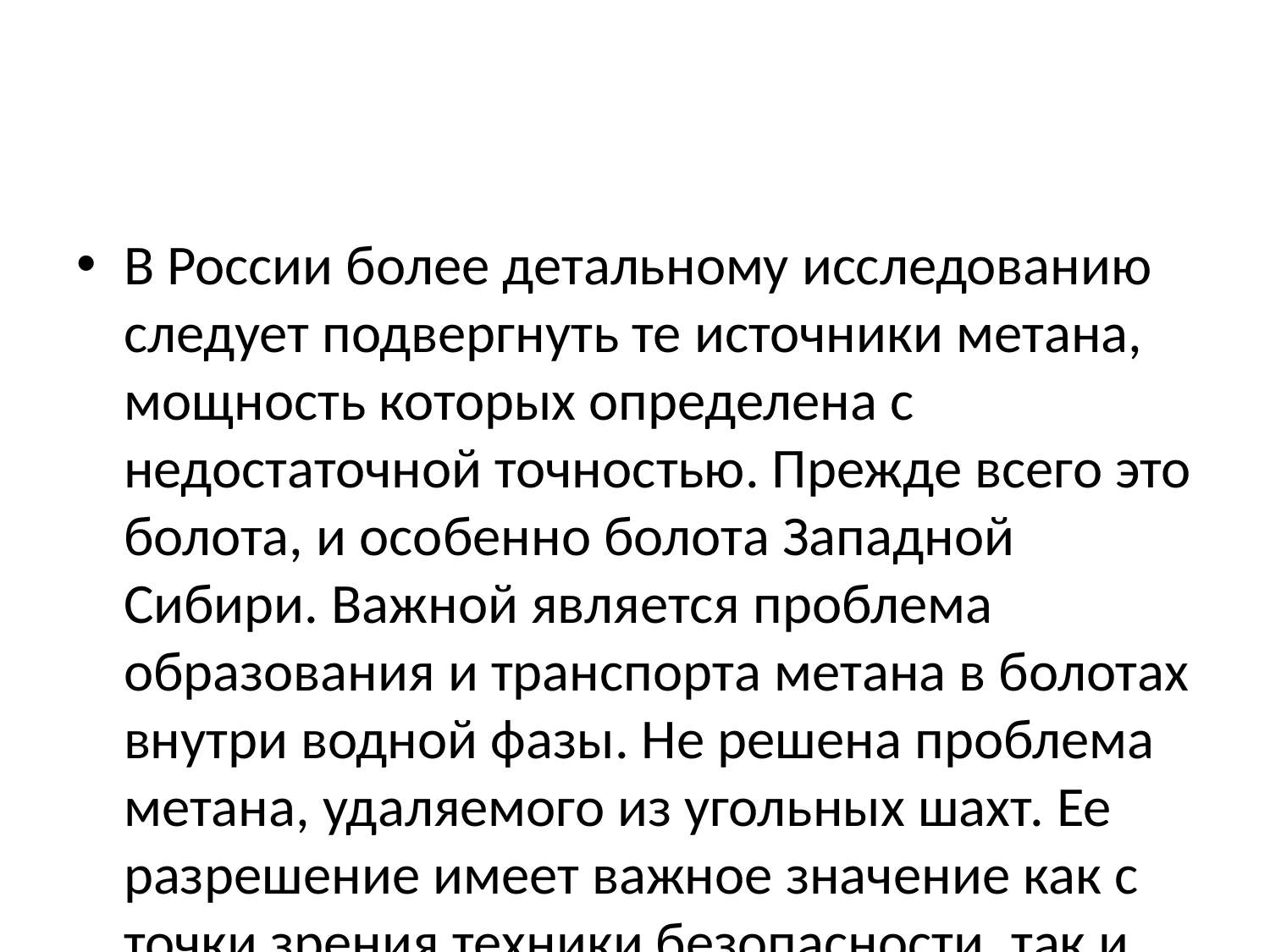

В России более детальному исследованию следует подвергнуть те источники метана, мощность которых определена с недостаточной точностью. Прежде всего это болота, и особенно болота Западной Сибири. Важной является проблема образования и транспорта метана в болотах внутри водной фазы. Не решена проблема метана, удаляемого из угольных шахт. Ее разрешение имеет важное значение как с точки зрения техники безопасности, так и промышленного использования шахтного метана. Важно установить величину потерь при добыче и транспортировке газа. Залежи метангидратов интересны не только с точки зрения воздействия на климат планеты при их дестабилизации, но и с целью промышленного использования. Рациональное использование отходов, например для получения тепловой энергии, может решить проблему свалочного газа. Еще одна проблема носит экологический характер. В настоящее время трудно сомневаться в том, что происходит постепенное потепление климата, хотя и гораздо меньшими темпами, чем предполагалось ранее. Повышение температуры планеты скажется на возрастании потоков метана, так как изменение температуры на один градус меняет интенсивность выделения метана в микробиологических процессах (болота, рисовые поля, свалки) примерно на 10%. Потенциально опасный источник метана, который может включиться при повышении температуры, - это гидраты метана. Запасы метангидратов огромны. Повышение температуры вызовет дестабилизацию метангидратов и начнется их распад, что иногда наблюдается и сейчас. В настоящее время оценка мощности потока метана от метангидратов невелика и составляет около 1% от общего потока. Увеличение поступления потока метана в атмосферу вызовет дальнейшее ускорение в повышении температуры атмосферы, что будет иметь огромные негативные последствия.